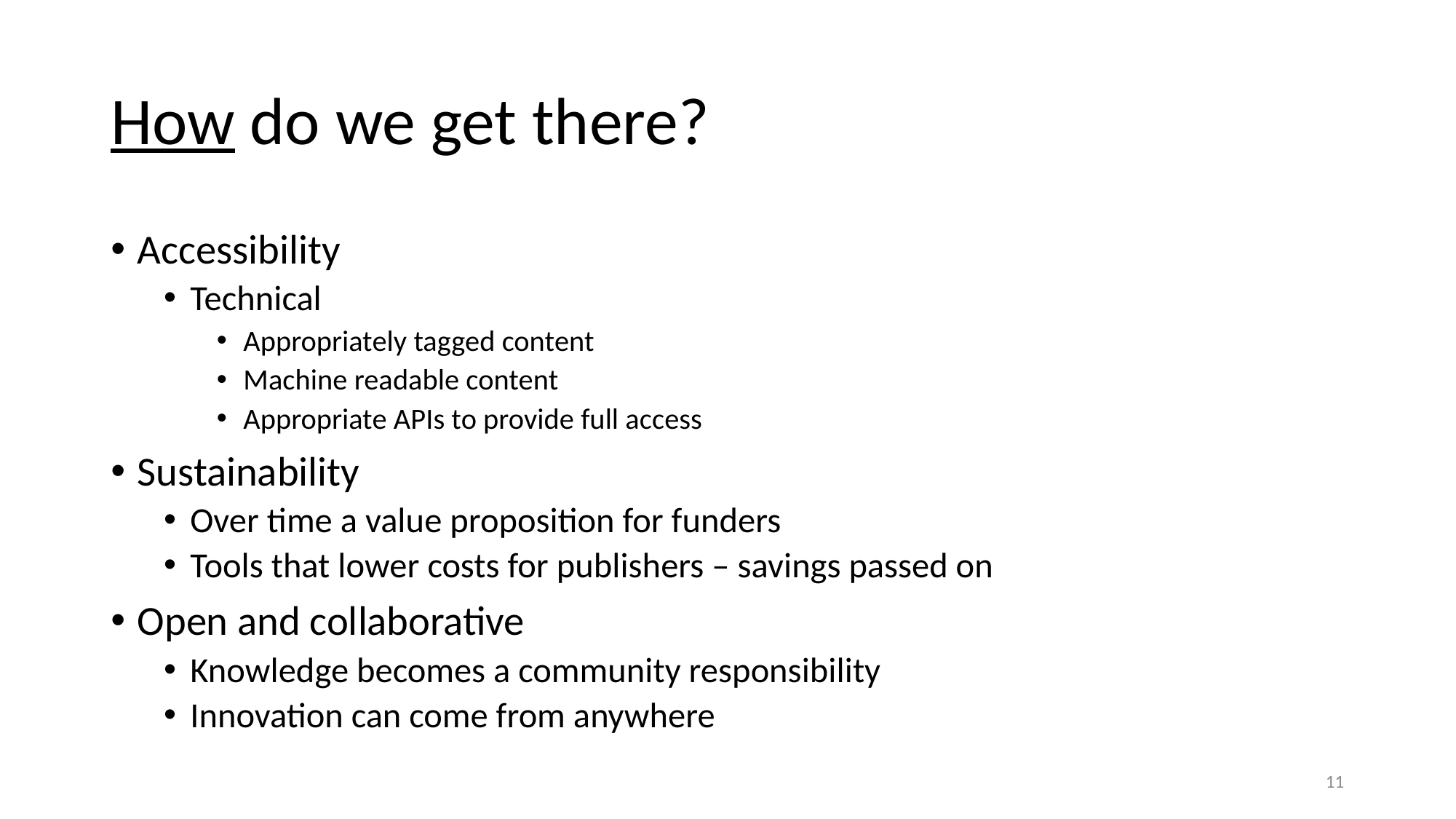

# How do we get there?
Accessibility
Technical
Appropriately tagged content
Machine readable content
Appropriate APIs to provide full access
Sustainability
Over time a value proposition for funders
Tools that lower costs for publishers – savings passed on
Open and collaborative
Knowledge becomes a community responsibility
Innovation can come from anywhere
11